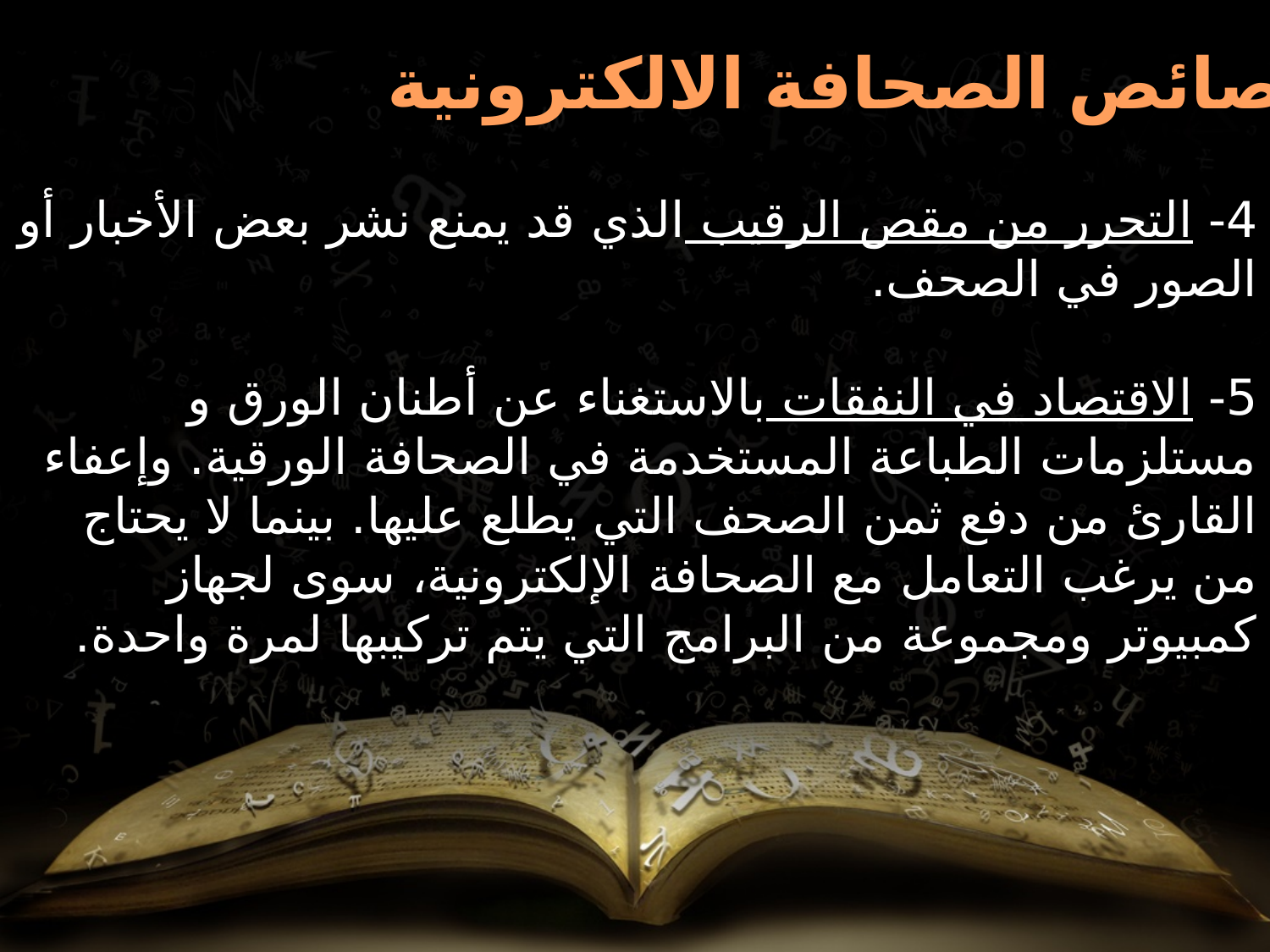

خصائص الصحافة الالكترونية:
4- التحرر من مقص الرقيب الذي قد يمنع نشر بعض الأخبار أو الصور في الصحف.

5- الاقتصاد في النفقات بالاستغناء عن أطنان الورق و مستلزمات الطباعة المستخدمة في الصحافة الورقية. وإعفاء القارئ من دفع ثمن الصحف التي يطلع عليها. بينما لا يحتاج من يرغب التعامل مع الصحافة الإلكترونية، سوى لجهاز كمبيوتر ومجموعة من البرامج التي يتم تركيبها لمرة واحدة.